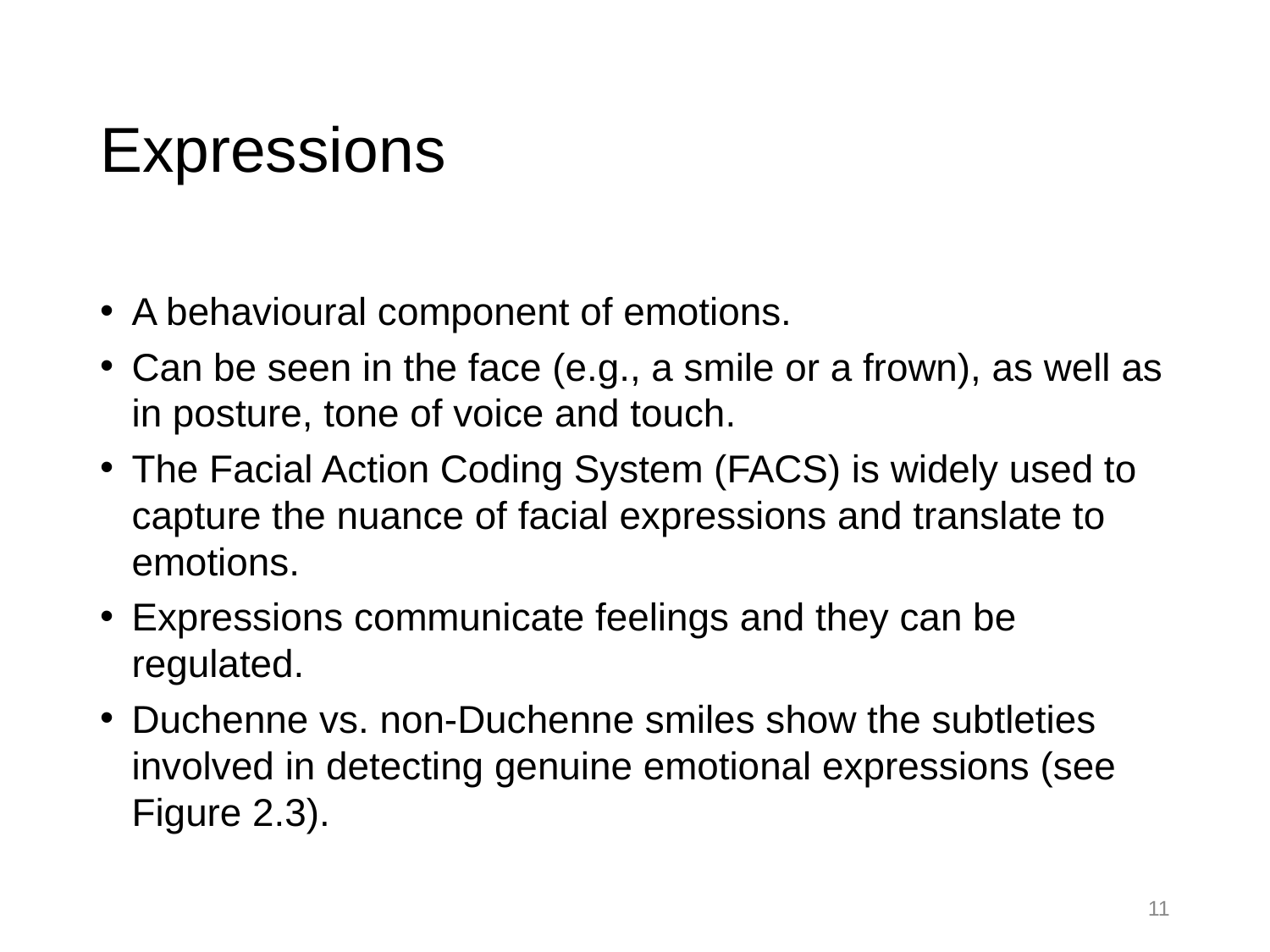

# Expressions
A behavioural component of emotions.
Can be seen in the face (e.g., a smile or a frown), as well as in posture, tone of voice and touch.
The Facial Action Coding System (FACS) is widely used to capture the nuance of facial expressions and translate to emotions.
Expressions communicate feelings and they can be regulated.
Duchenne vs. non-Duchenne smiles show the subtleties involved in detecting genuine emotional expressions (see Figure 2.3).
11